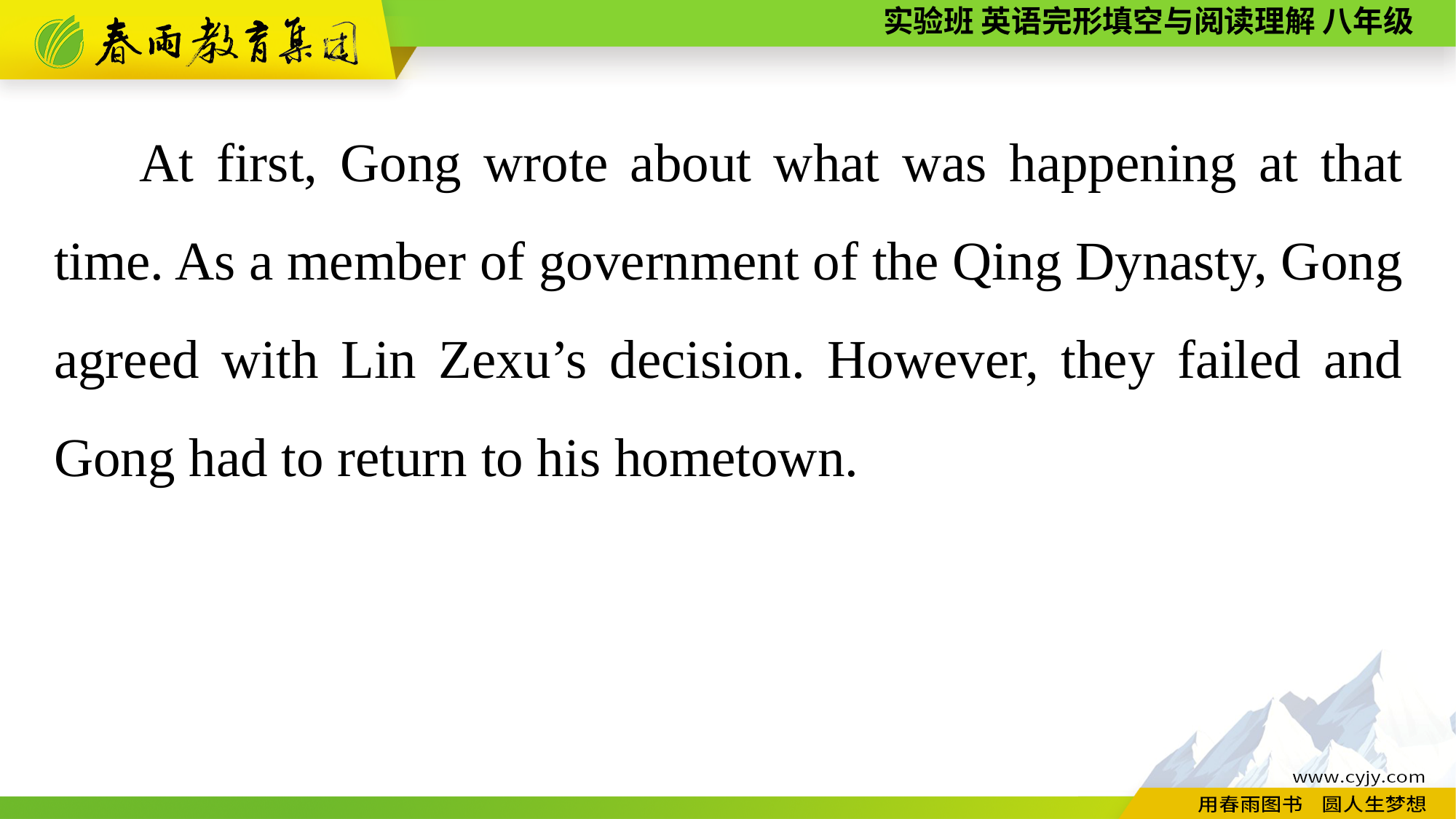

At first, Gong wrote about what was happening at that time. As a member of government of the Qing Dynasty, Gong agreed with Lin Zexu’s decision. However, they failed and Gong had to return to his hometown.